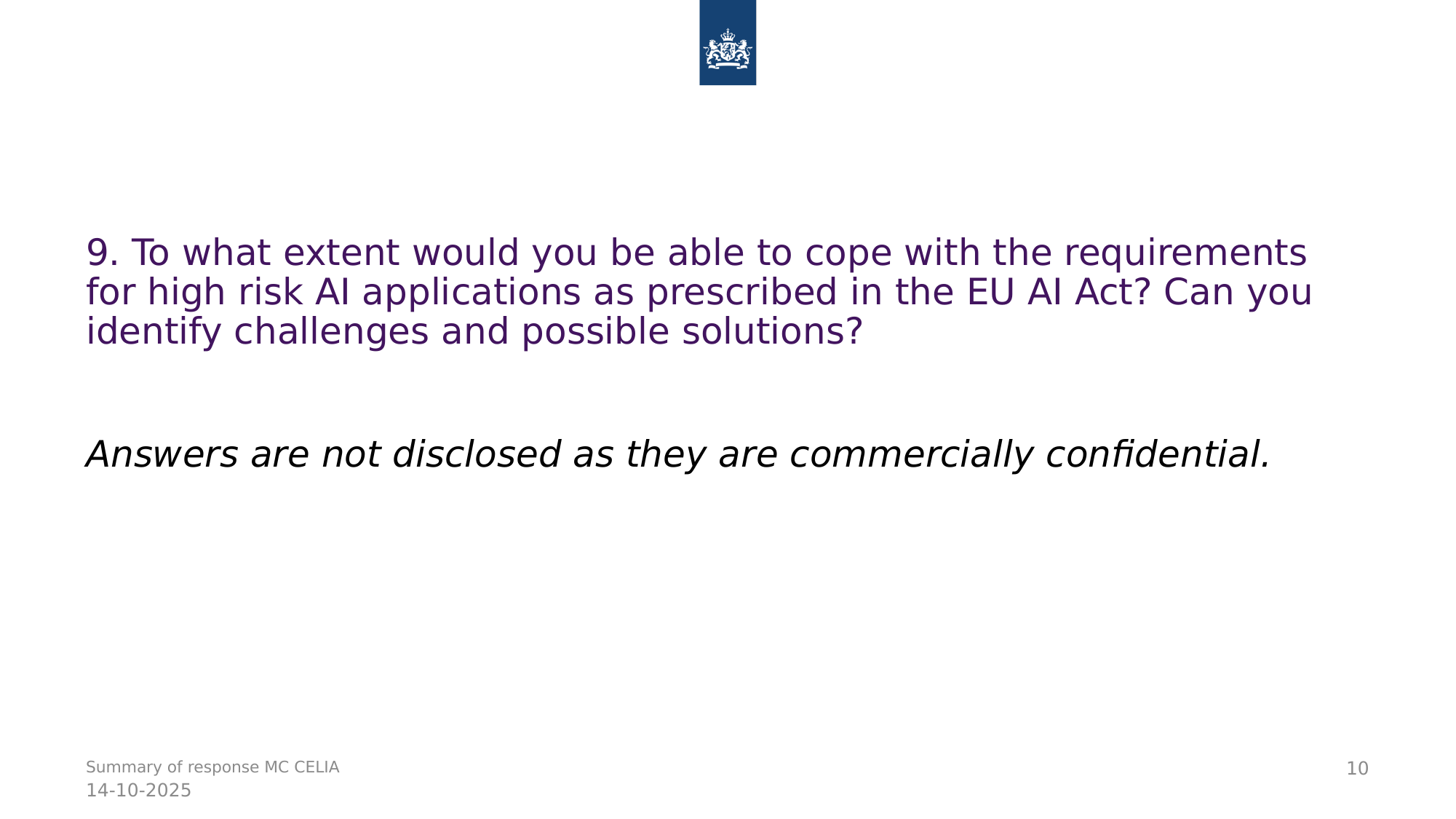

# 9. To what extent would you be able to cope with the requirements for high risk AI applications as prescribed in the EU AI Act? Can you identify challenges and possible solutions?
Answers are not disclosed as they are commercially confidential.
10
Summary of response MC CELIA
14-10-2025